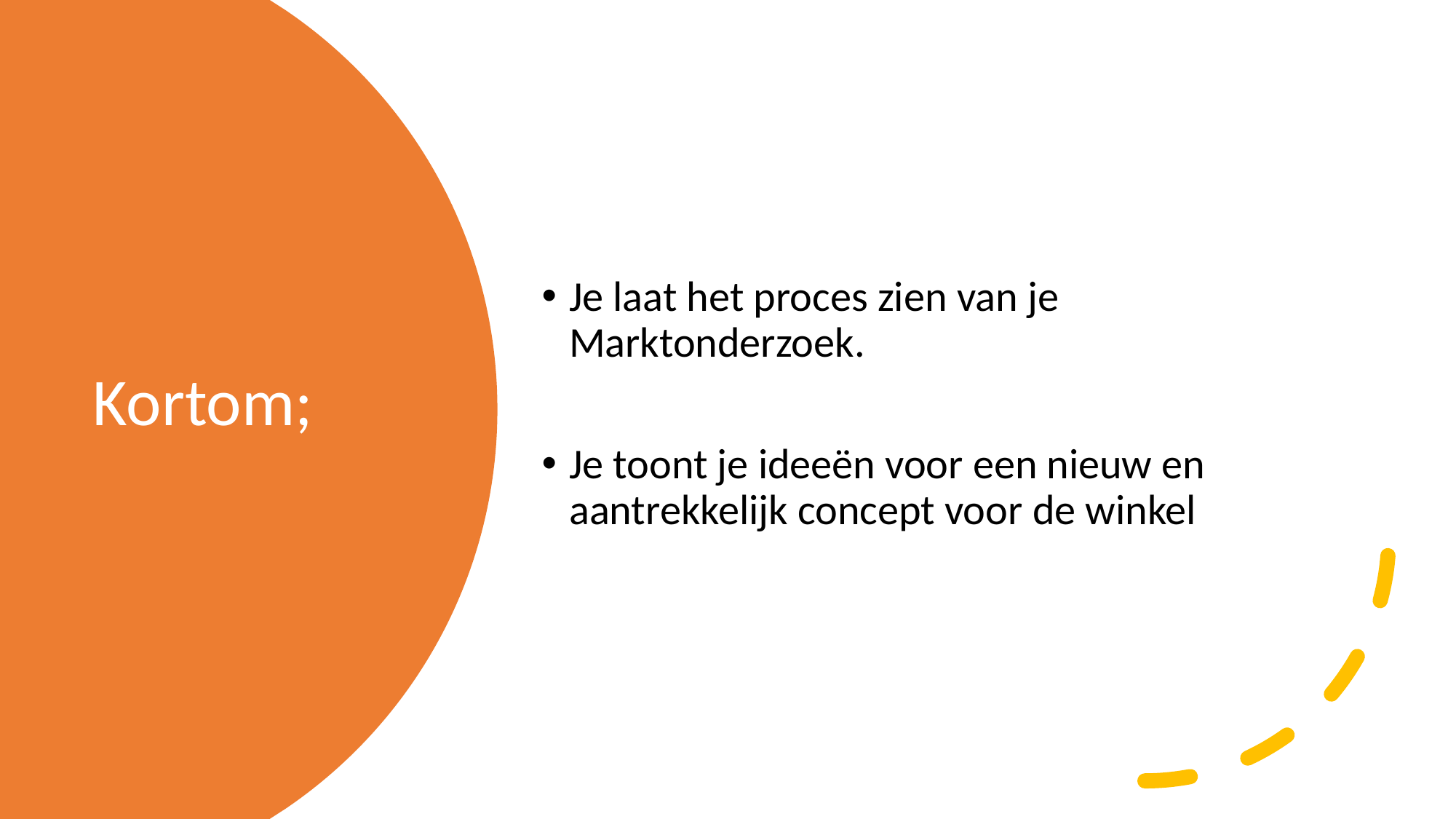

Je laat het proces zien van je Marktonderzoek.

Je toont je ideeën voor een nieuw en aantrekkelijk concept voor de winkel
# Kortom;